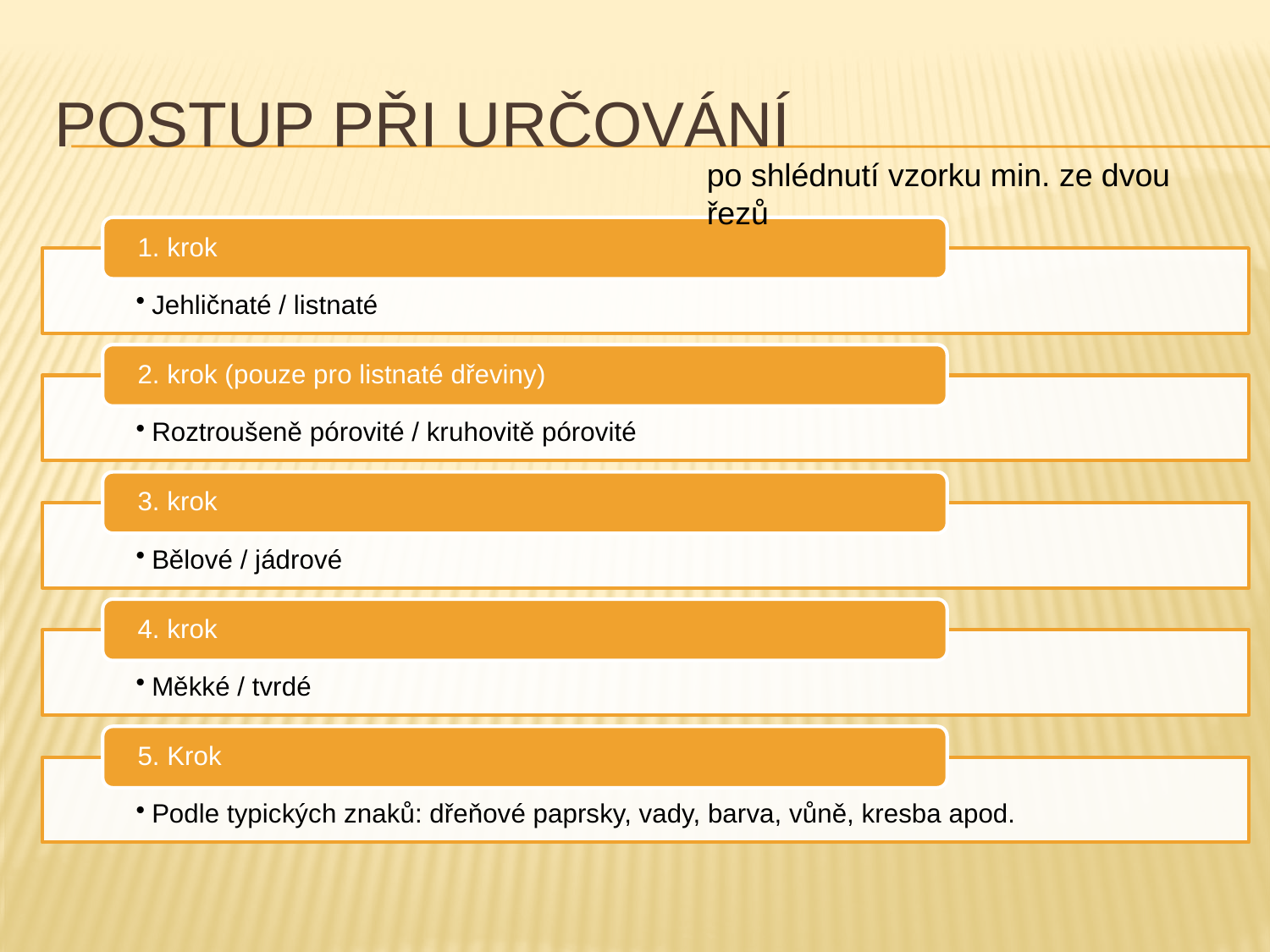

# Postup při určování
po shlédnutí vzorku min. ze dvou řezů
Jehličnaté / listnaté
1. krok
Roztroušeně pórovité / kruhovitě pórovité
2. krok (pouze pro listnaté dřeviny)
Bělové / jádrové
3. krok
Měkké / tvrdé
4. krok
Podle typických znaků: dřeňové paprsky, vady, barva, vůně, kresba apod.
5. Krok